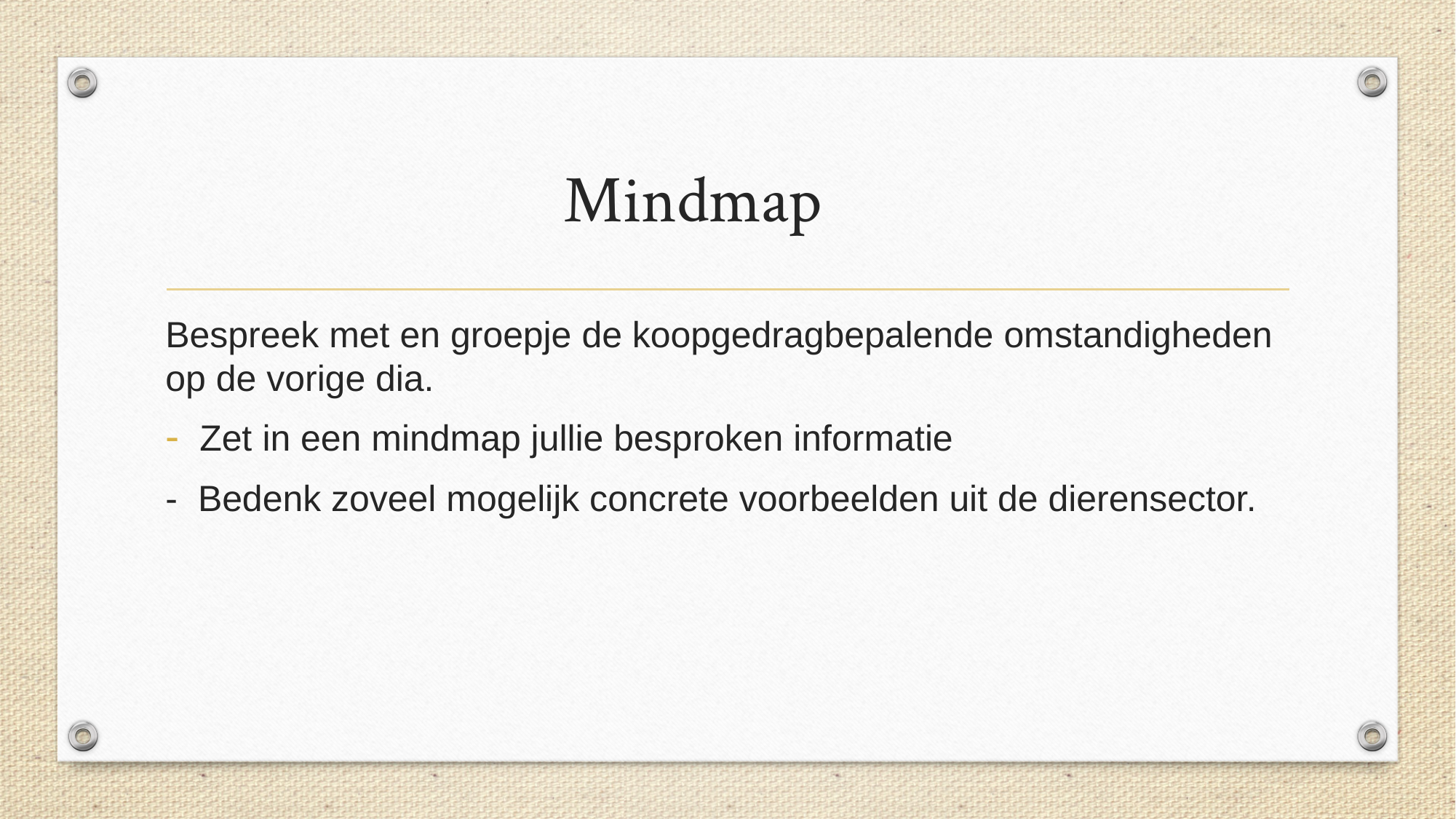

# Mindmap
Bespreek met en groepje de koopgedragbepalende omstandigheden op de vorige dia.
Zet in een mindmap jullie besproken informatie
-  Bedenk zoveel mogelijk concrete voorbeelden uit de dierensector.